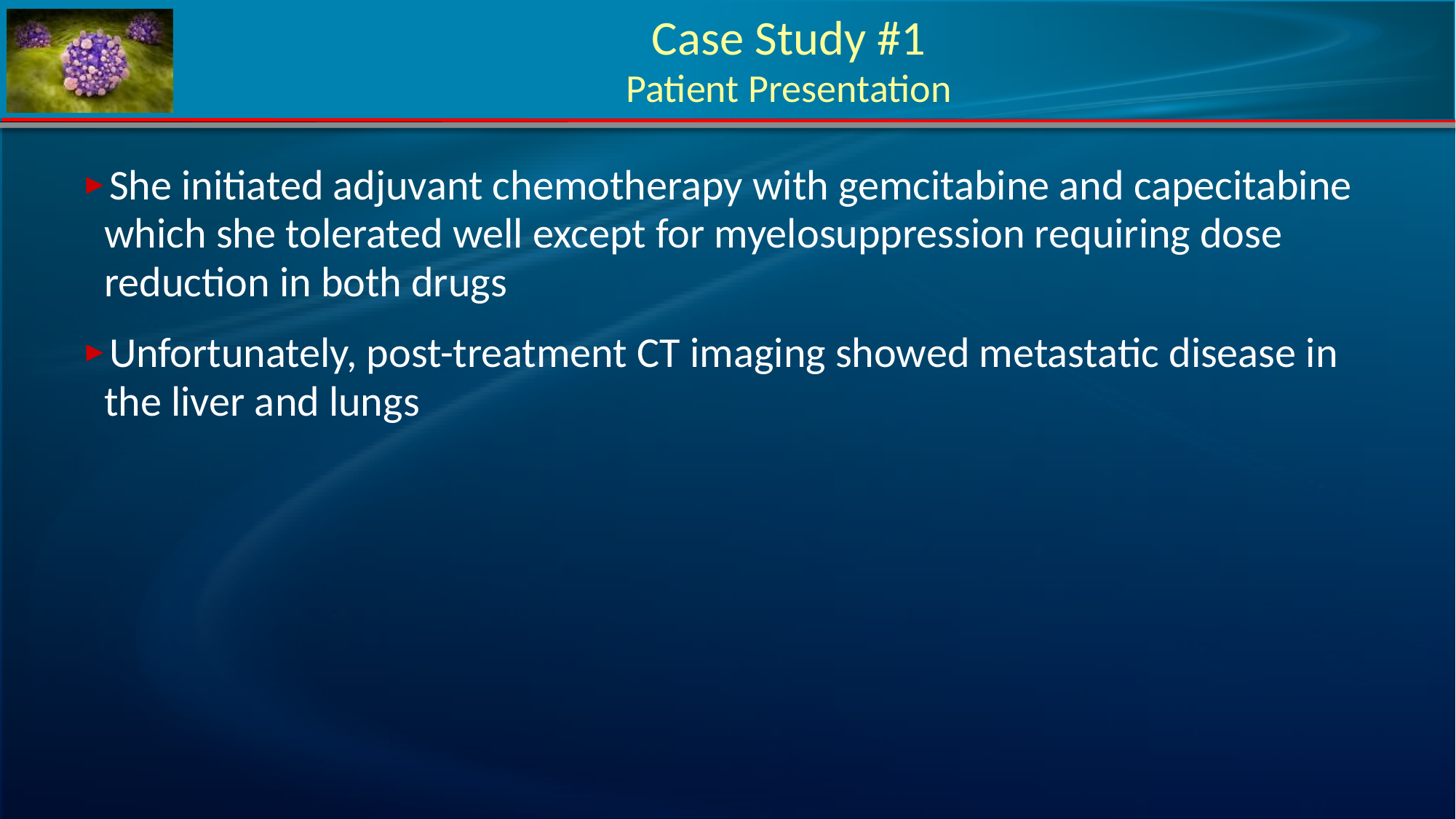

# Case Study #1 Patient Presentation
She initiated adjuvant chemotherapy with gemcitabine and capecitabine which she tolerated well except for myelosuppression requiring dose reduction in both drugs
Unfortunately, post-treatment CT imaging showed metastatic disease in the liver and lungs